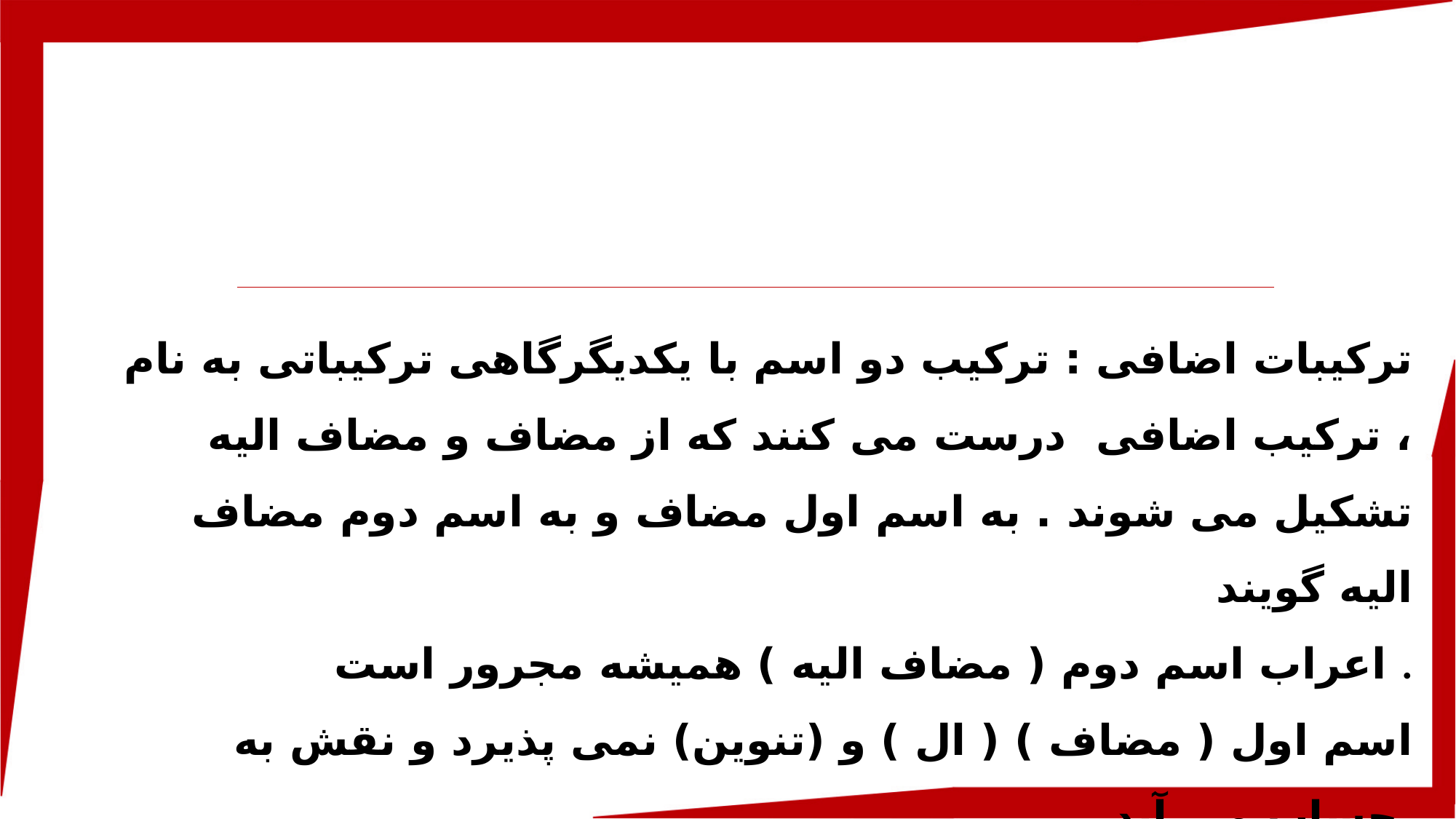

ترکیبات اضافی : ترکیب دو اسم با یکدیگرگاهی ترکیباتی به نام ، ترکیب اضافی  درست می کنند که از مضاف و مضاف الیه تشکیل می شوند . به اسم اول مضاف و به اسم دوم مضاف الیه گویند
اعراب اسم دوم ( مضاف الیه ) همیشه مجرور است .
اسم اول ( مضاف ) ( ال ) و (تنوین) نمی پذیرد و نقش به حساب می آید